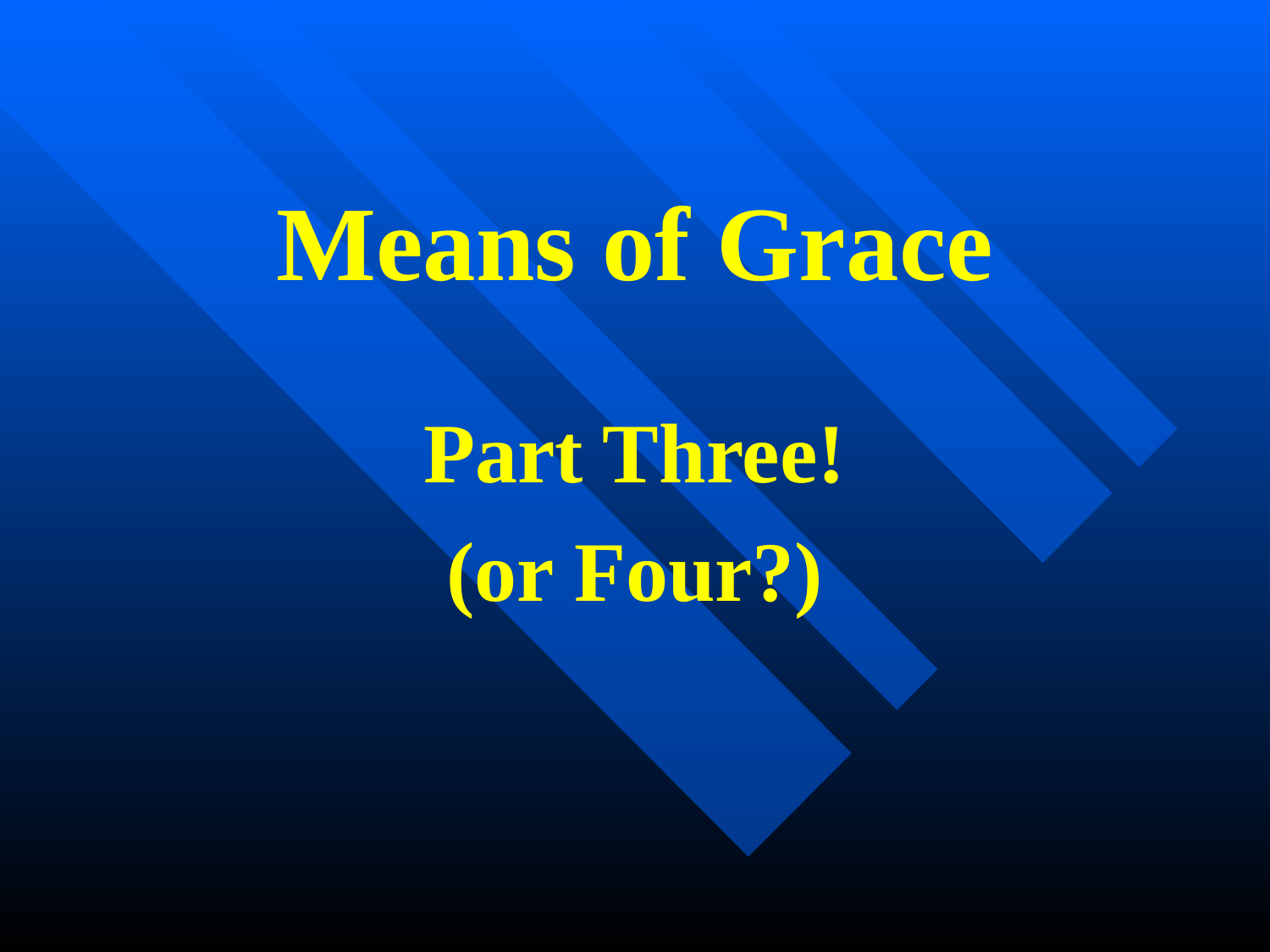

Means of Grace
Part Three!
(or Four?)